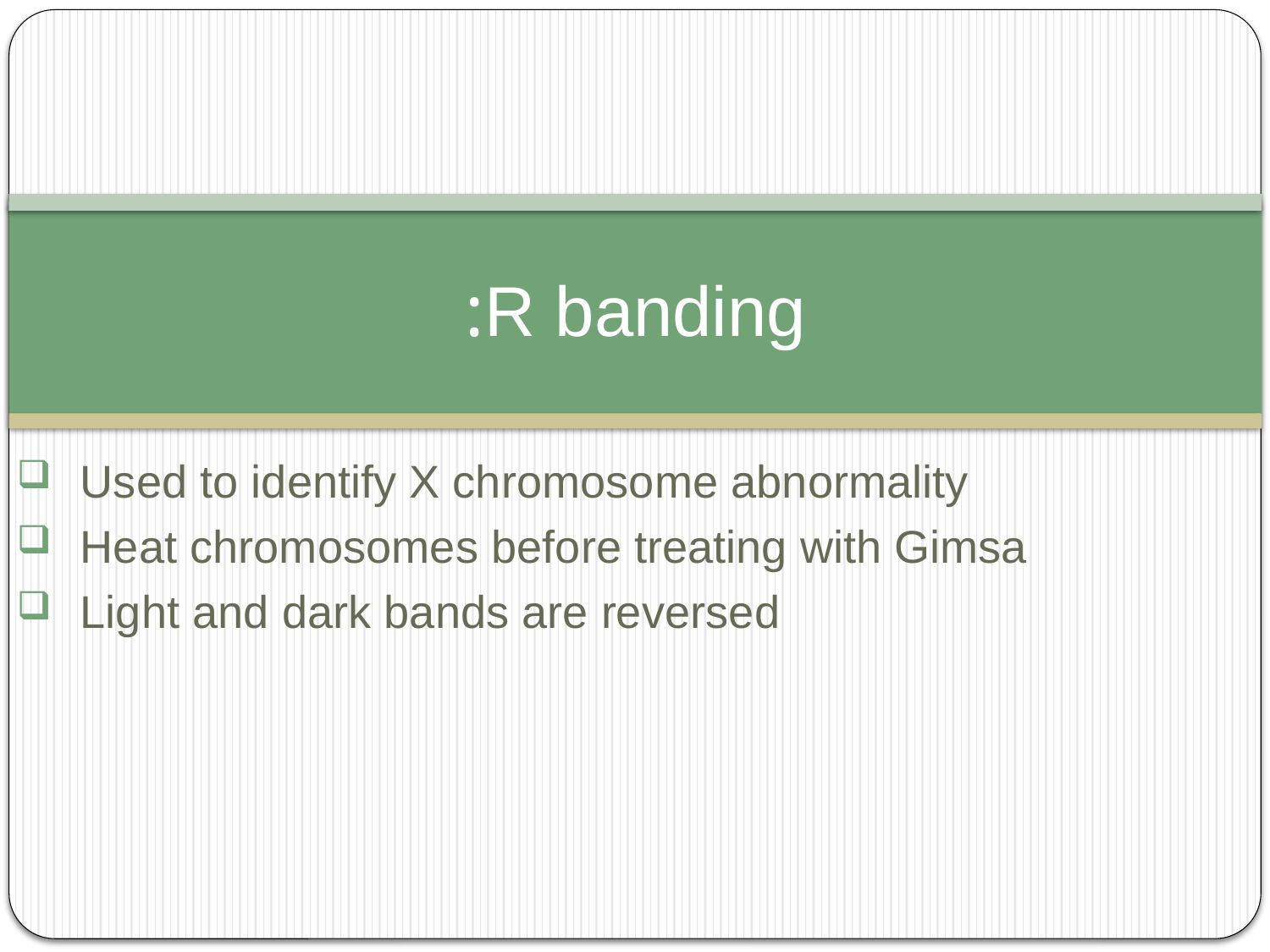

# R banding:
Used to identify X chromosome abnormality
Heat chromosomes before treating with Gimsa
Light and dark bands are reversed